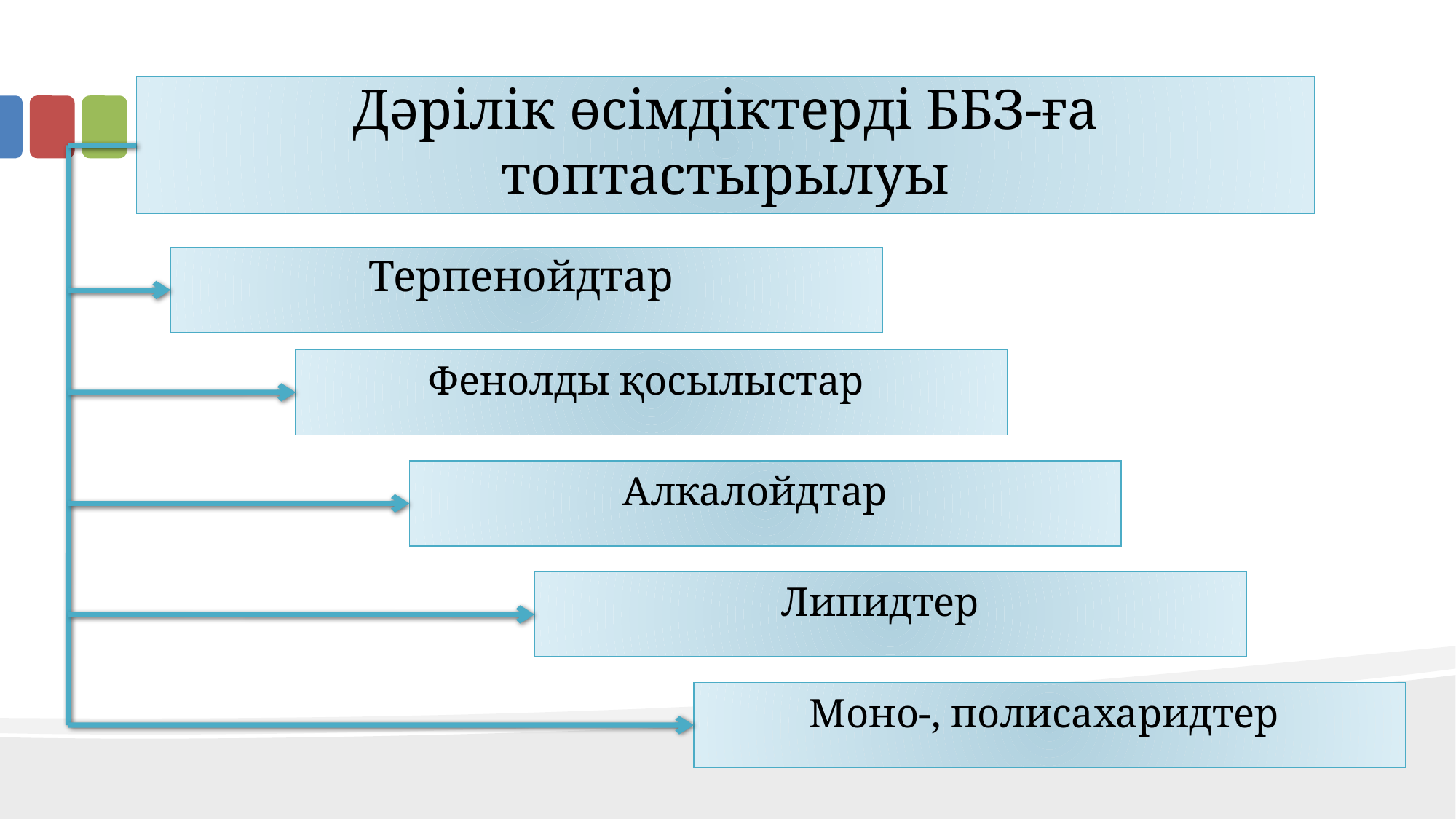

# Дәрілік өсімдіктерді ББЗ-ға топтастырылуы
Терпенойдтар
Фенолды қосылыстар
Алкалойдтар
Липидтер
Моно-, полисахаридтер